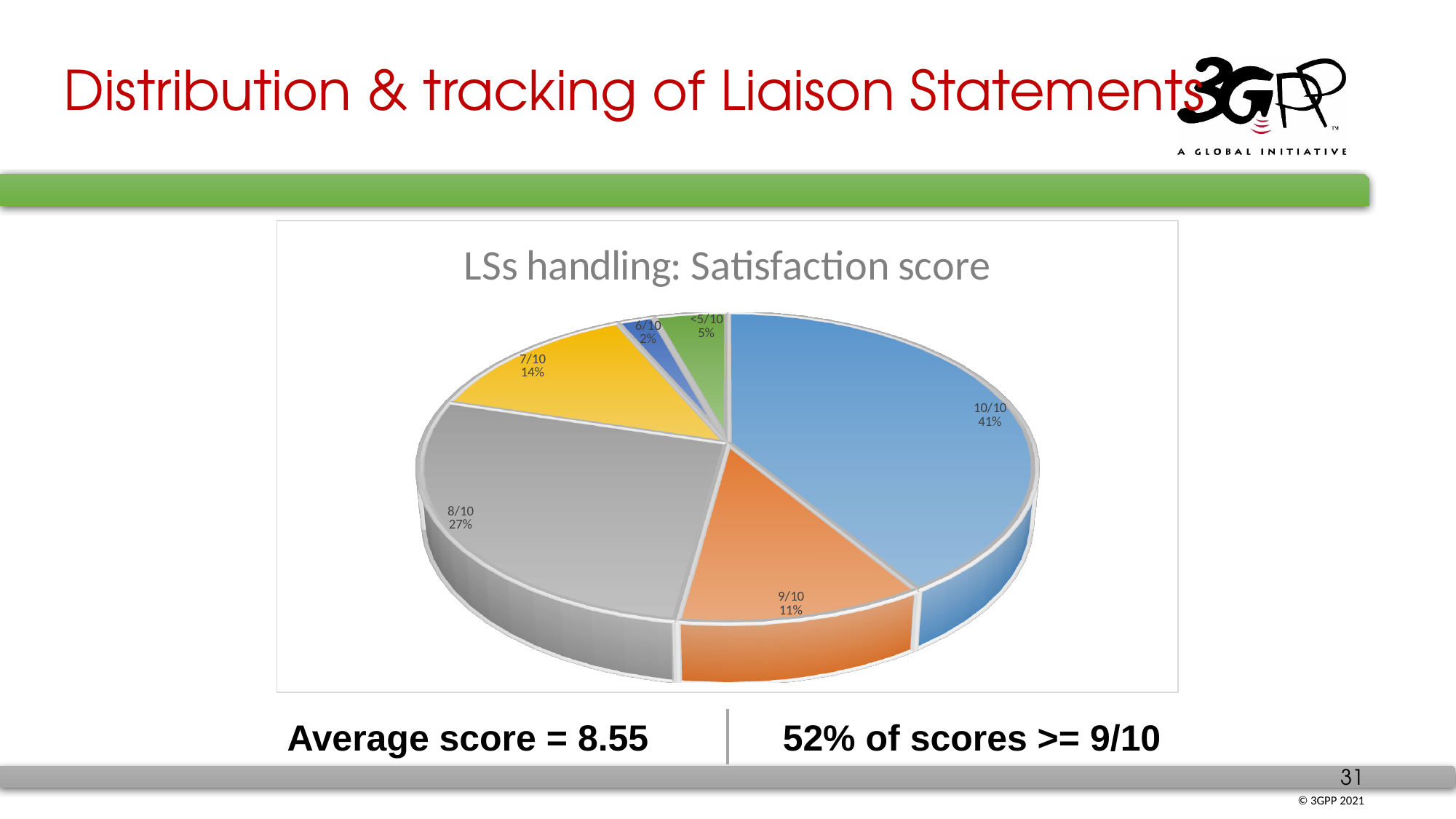

# Distribution & tracking of Liaison Statements

[unsupported chart]

Average score = 8.55
52% of scores >= 9/10